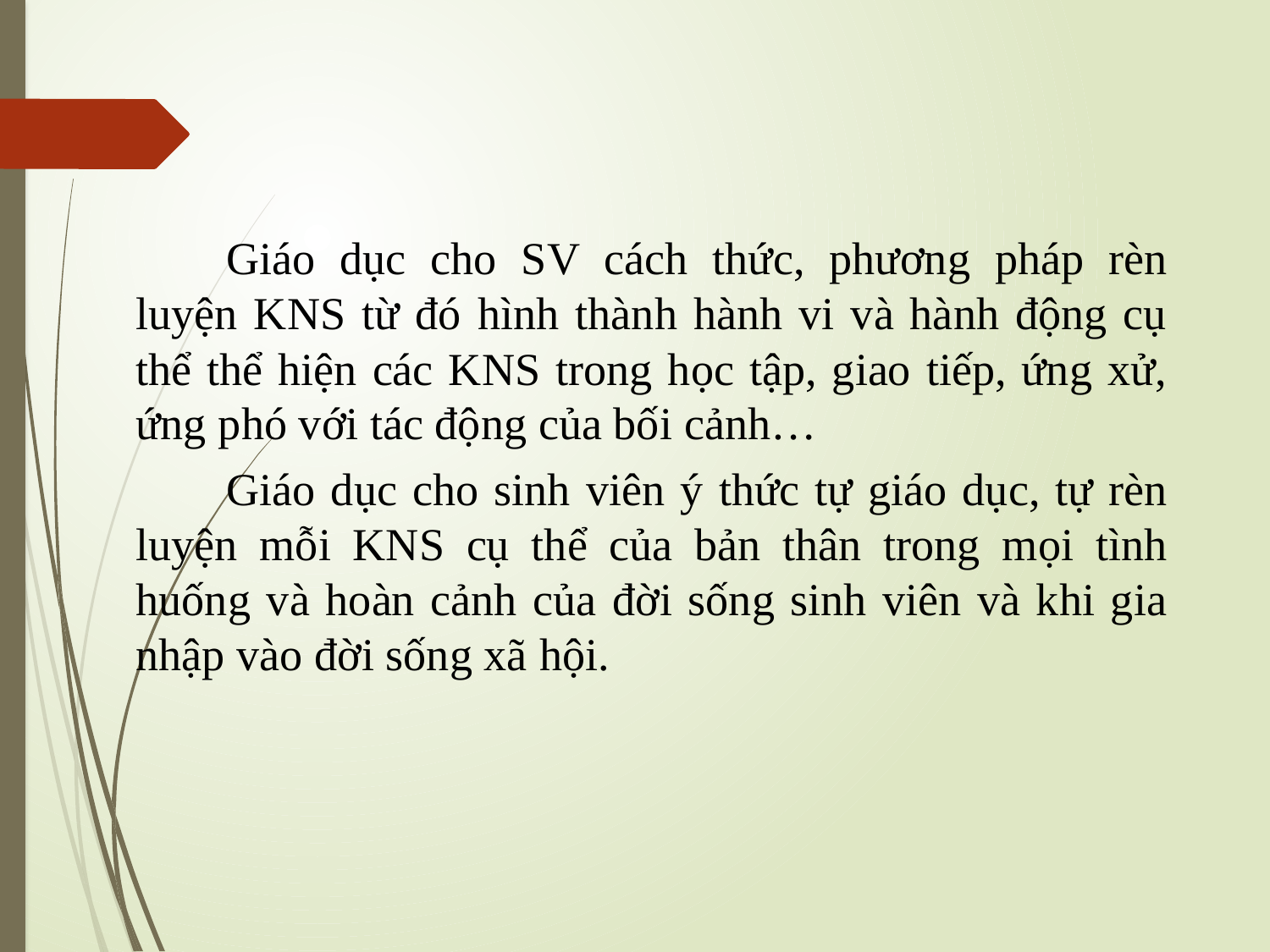

Giáo dục cho SV cách thức, phương pháp rèn luyện KNS từ đó hình thành hành vi và hành động cụ thể thể hiện các KNS trong học tập, giao tiếp, ứng xử, ứng phó với tác động của bối cảnh…
	Giáo dục cho sinh viên ý thức tự giáo dục, tự rèn luyện mỗi KNS cụ thể của bản thân trong mọi tình huống và hoàn cảnh của đời sống sinh viên và khi gia nhập vào đời sống xã hội.